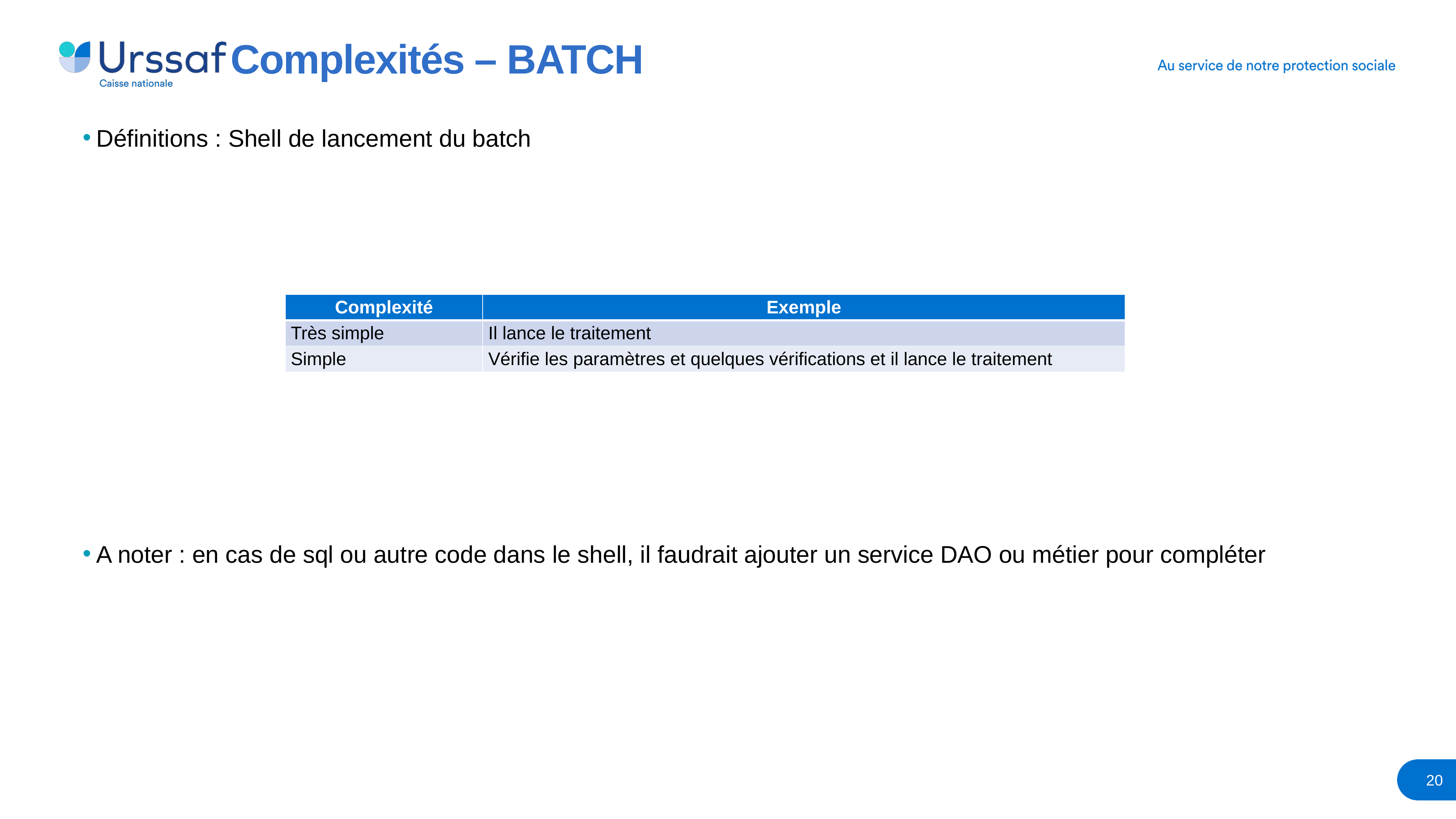

# Complexités – BATCH
Définitions : Shell de lancement du batch

A noter : en cas de sql ou autre code dans le shell, il faudrait ajouter un service DAO ou métier pour compléter

| Complexité | Exemple |
| --- | --- |
| Très simple | Il lance le traitement |
| Simple | Vérifie les paramètres et quelques vérifications et il lance le traitement |